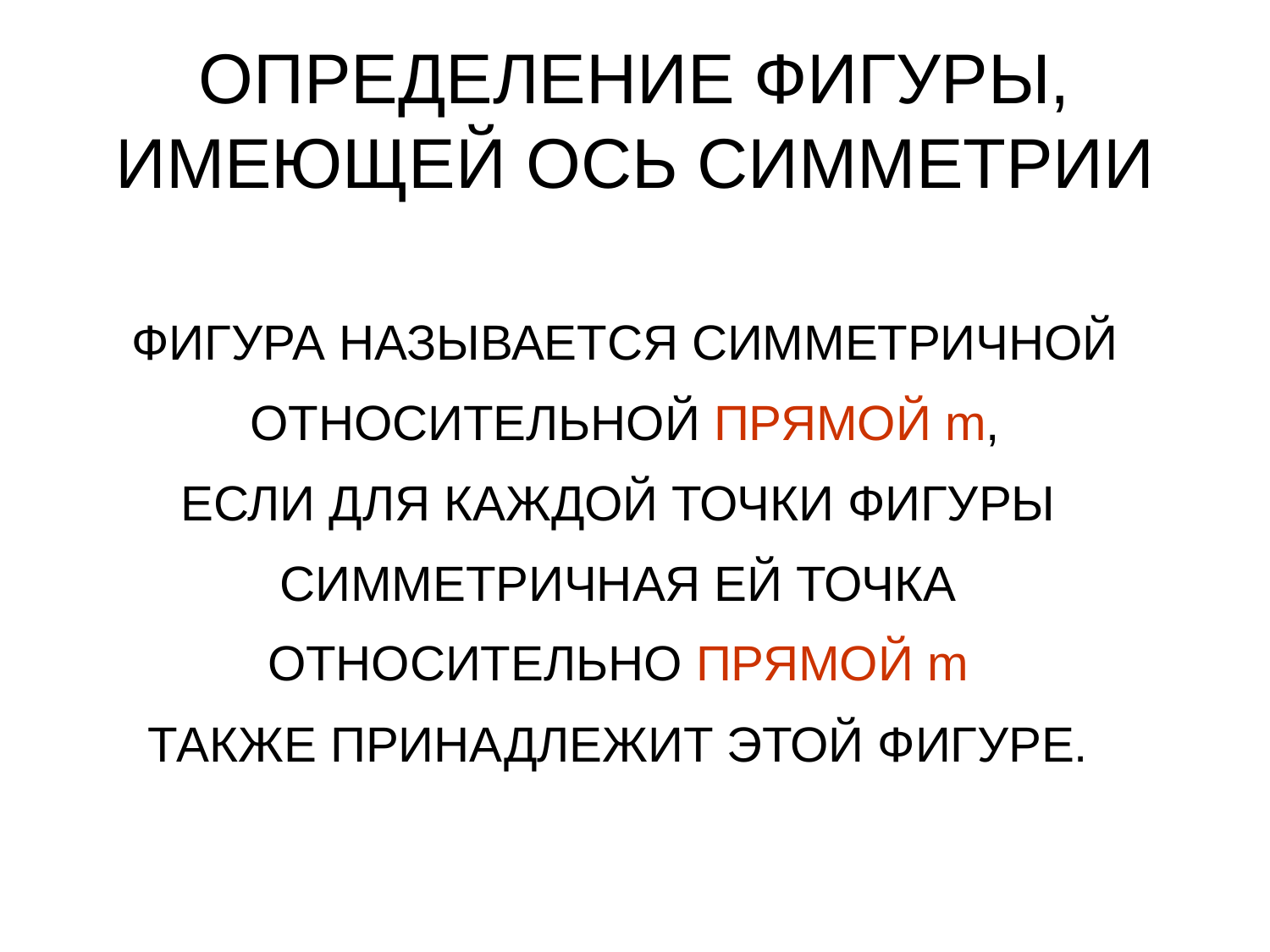

# ОПРЕДЕЛЕНИЕ ФИГУРЫ, ИМЕЮЩЕЙ ОСЬ СИММЕТРИИ
ФИГУРА НАЗЫВАЕТСЯ СИММЕТРИЧНОЙ
 ОТНОСИТЕЛЬНОЙ ПРЯМОЙ m,
ЕСЛИ ДЛЯ КАЖДОЙ ТОЧКИ ФИГУРЫ
СИММЕТРИЧНАЯ ЕЙ ТОЧКА
ОТНОСИТЕЛЬНО ПРЯМОЙ m
ТАКЖЕ ПРИНАДЛЕЖИТ ЭТОЙ ФИГУРЕ.